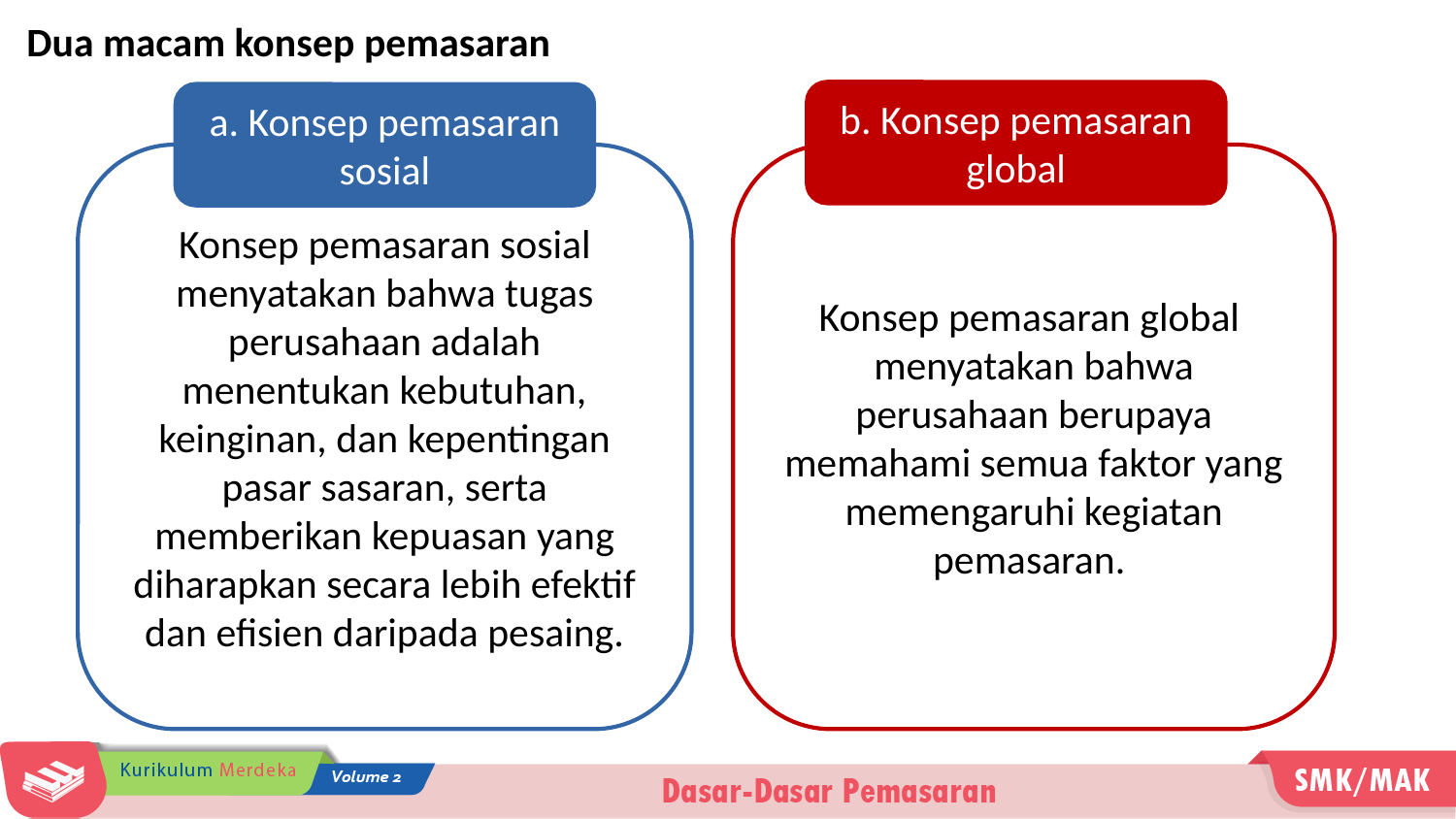

Dua macam konsep pemasaran
b. Konsep pemasaran global
a. Konsep pemasaran sosial
Konsep pemasaran sosial menyatakan bahwa tugas perusahaan adalah menentukan kebutuhan, keinginan, dan kepentingan pasar sasaran, serta memberikan kepuasan yang diharapkan secara lebih efektif dan efisien daripada pesaing.
Konsep pemasaran global  menyatakan bahwa perusahaan berupaya memahami semua faktor yang memengaruhi kegiatan pemasaran.